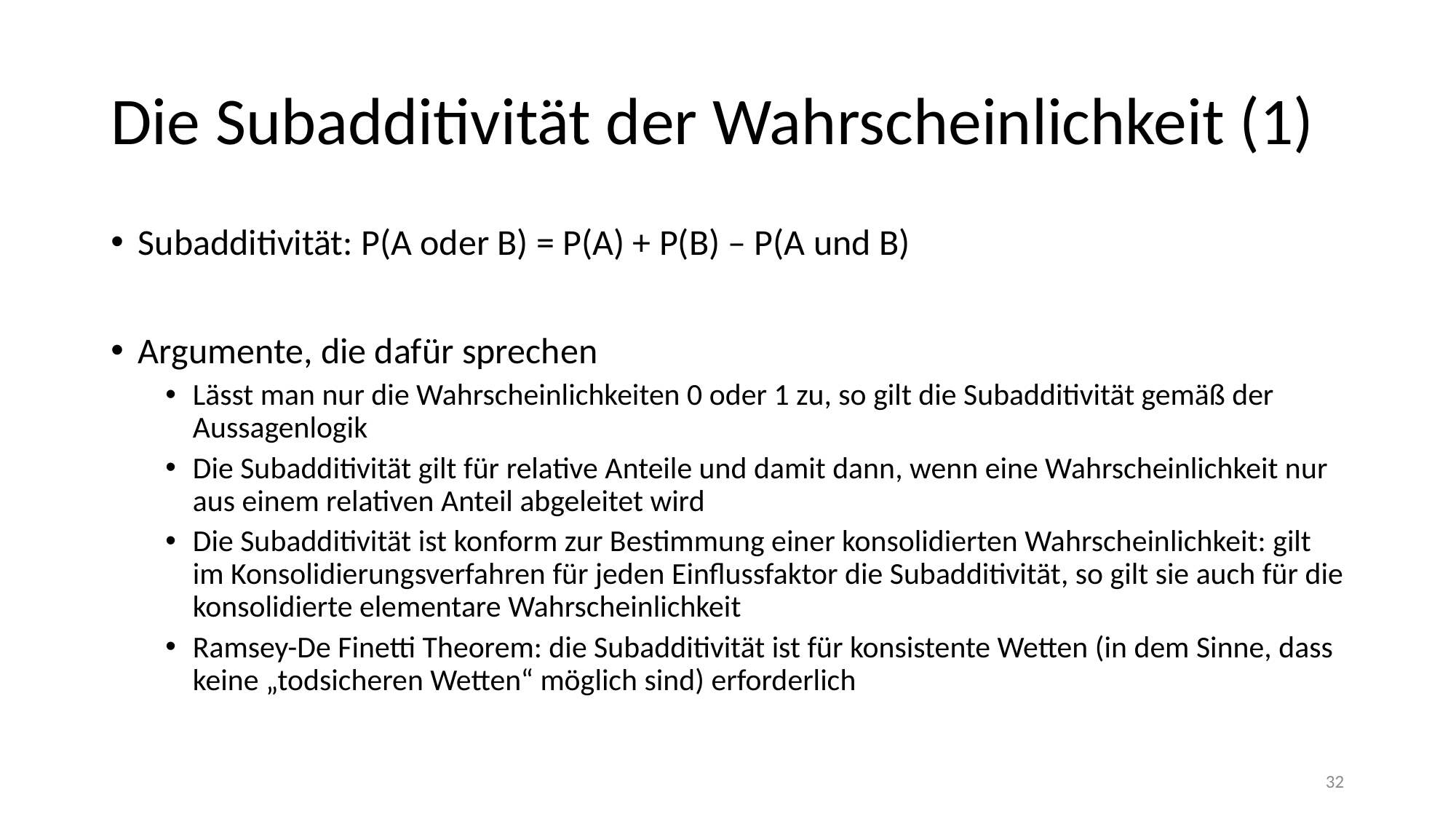

# Die Subadditivität der Wahrscheinlichkeit (1)
Subadditivität: P(A oder B) = P(A) + P(B) – P(A und B)

Argumente, die dafür sprechen
Lässt man nur die Wahrscheinlichkeiten 0 oder 1 zu, so gilt die Subadditivität gemäß der Aussagenlogik
Die Subadditivität gilt für relative Anteile und damit dann, wenn eine Wahrscheinlichkeit nur aus einem relativen Anteil abgeleitet wird
Die Subadditivität ist konform zur Bestimmung einer konsolidierten Wahrscheinlichkeit: gilt im Konsolidierungsverfahren für jeden Einflussfaktor die Subadditivität, so gilt sie auch für die konsolidierte elementare Wahrscheinlichkeit
Ramsey-De Finetti Theorem: die Subadditivität ist für konsistente Wetten (in dem Sinne, dass keine „todsicheren Wetten“ möglich sind) erforderlich
32